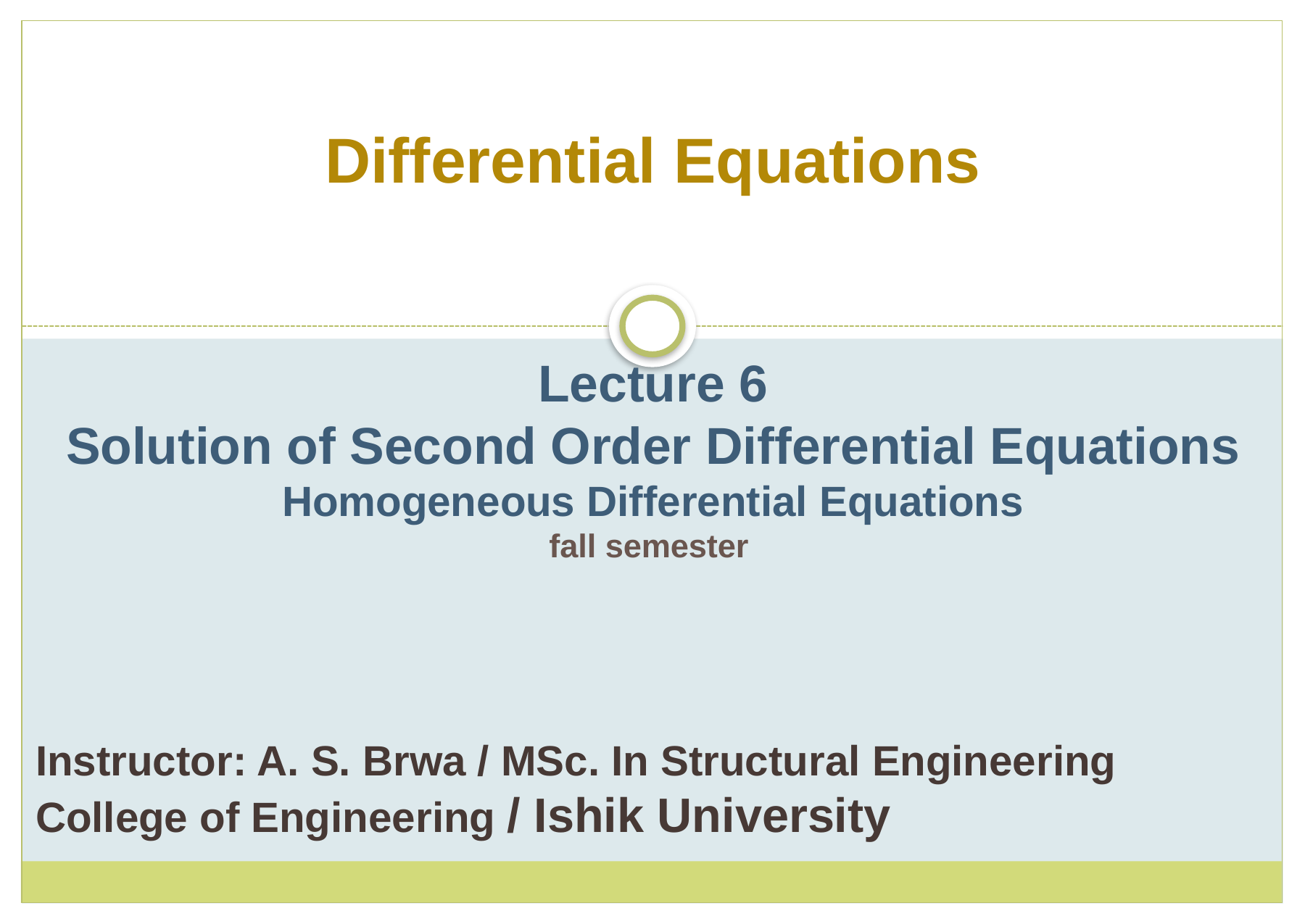

Differential Equations
# Lecture 6 Solution of Second Order Differential Equations Homogeneous Differential Equations fall semester
Instructor: A. S. Brwa / MSc. In Structural Engineering
College of Engineering / Ishik University